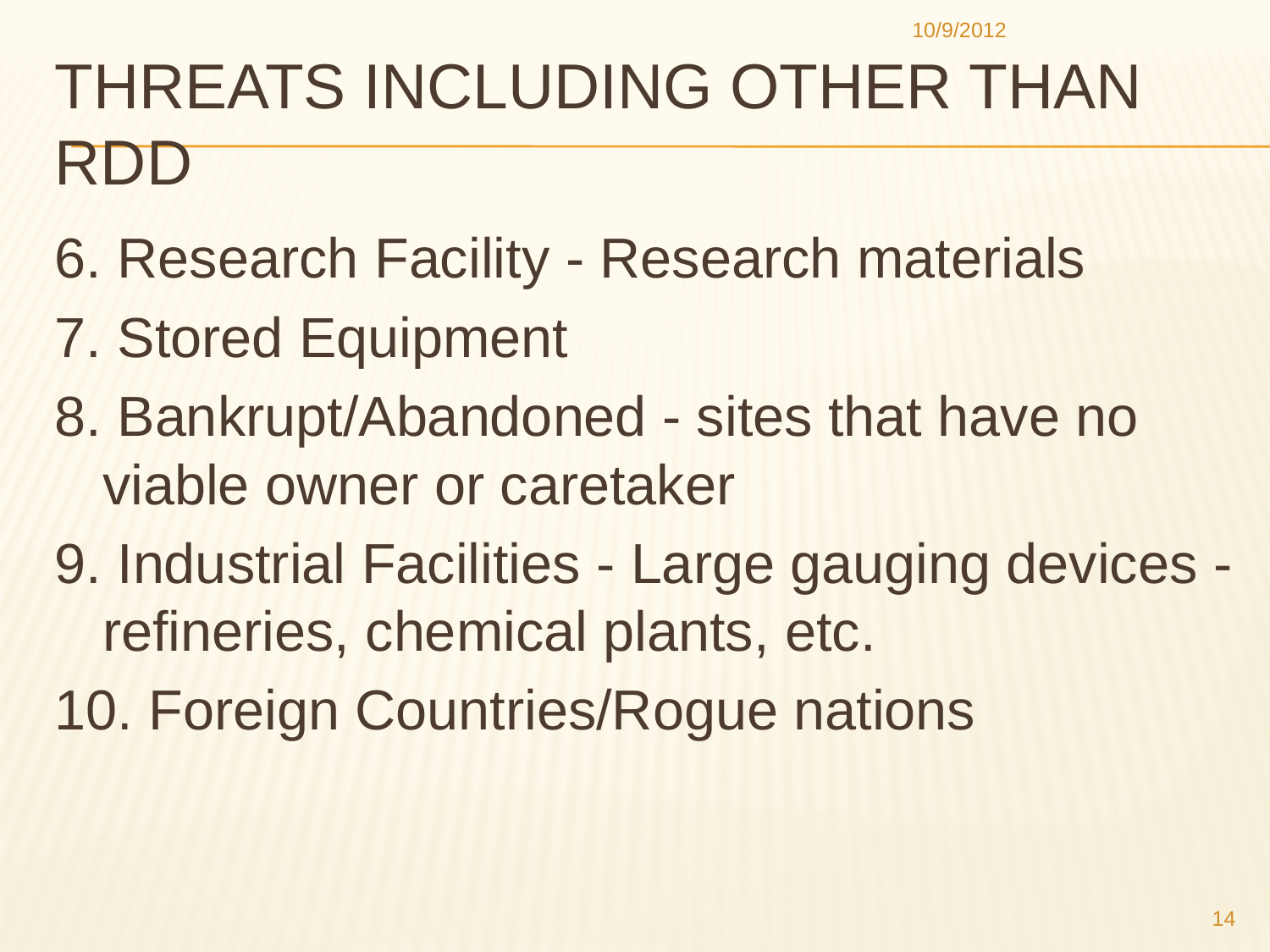

10/9/2012
# Threats Including other than  RDD
6. Research Facility - Research materials
7. Stored Equipment
8. Bankrupt/Abandoned - sites that have no     viable owner or caretaker
9. Industrial Facilities - Large gauging devices - refineries, chemical plants, etc.
10. Foreign Countries/Rogue nations
14